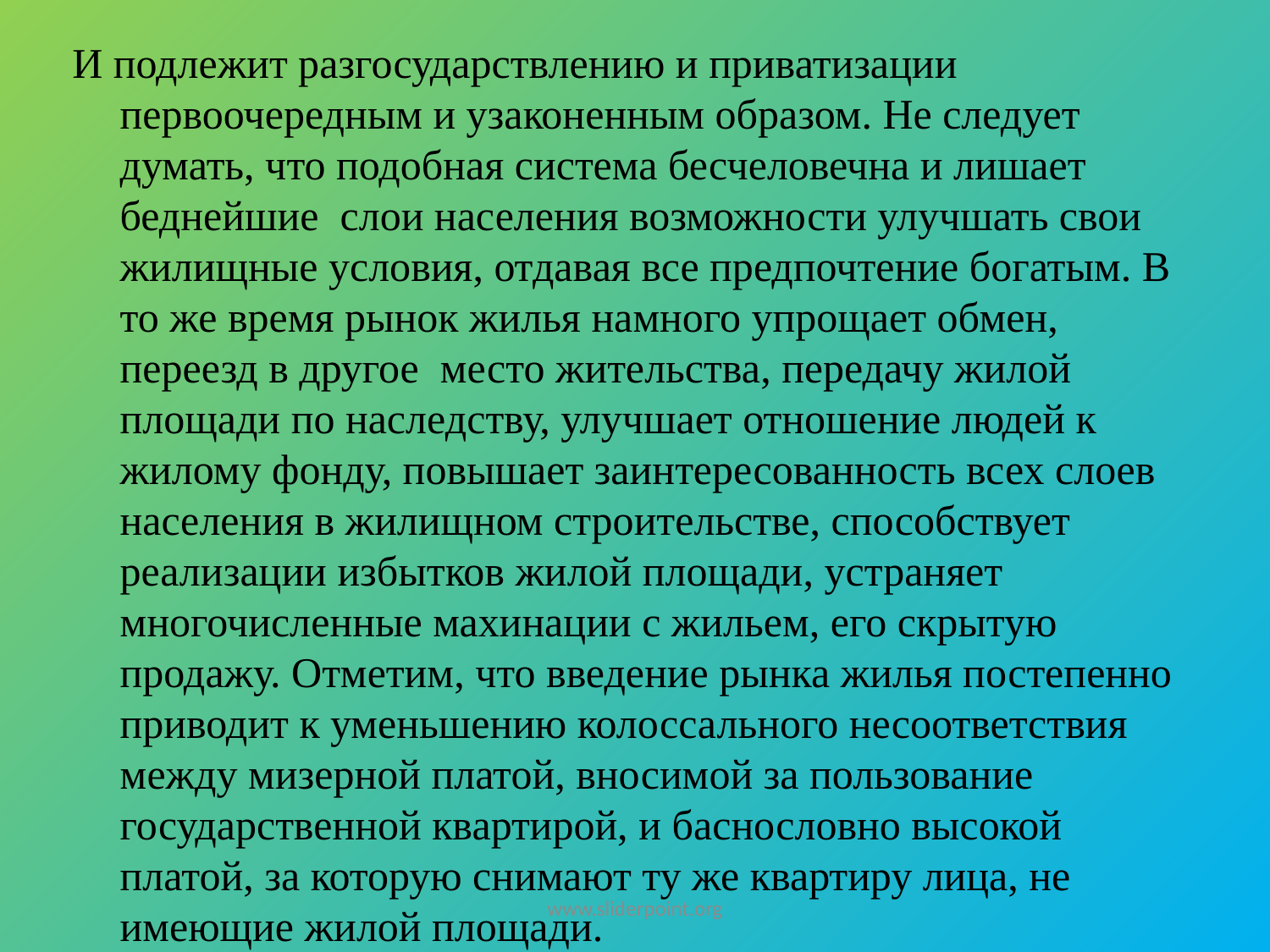

И подлежит разгосударствлению и приватизации первоочередным и узаконенным образом. Не следует думать, что подобная система бесчеловечна и лишает беднейшие  слои населения возможности улучшать свои жилищные условия, отдавая все предпочтение богатым. В то же время рынок жилья намного упрощает обмен, переезд в другое  место жительства, передачу жилой площади по наследству, улучшает отношение людей к жилому фонду, повышает заинтересованность всех слоев населения в жилищном строительстве, способствует реализации избытков жилой площади, устраняет многочисленные махинации с жильем, его скрытую продажу. Отметим, что введение рынка жилья постепенно приводит к уменьшению колоссального несоответствия между мизерной платой, вносимой за пользование государственной квартирой, и баснословно высокой платой, за которую снимают ту же квартиру лица, не имеющие жилой площади.
www.sliderpoint.org